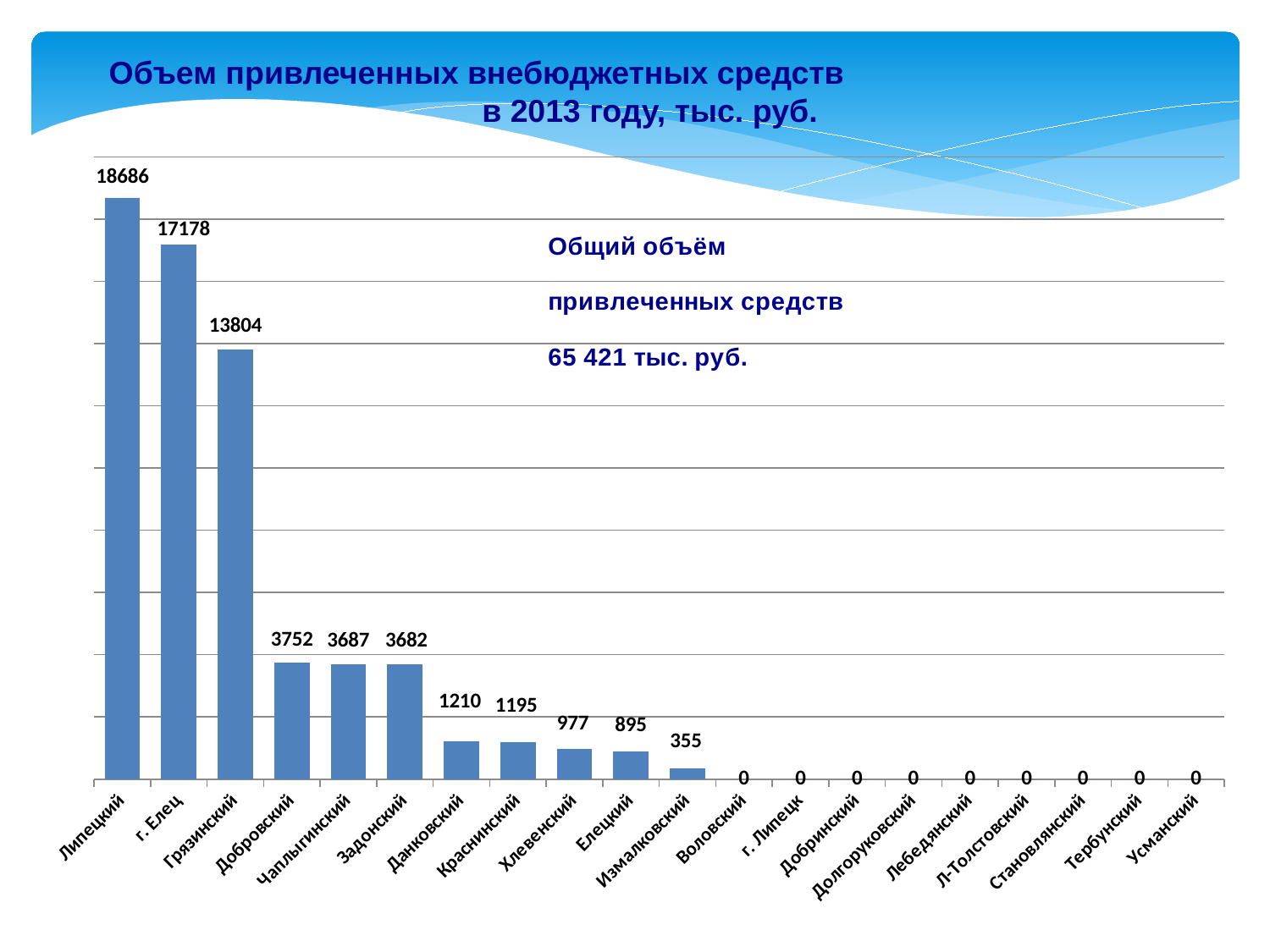

Объем привлеченных внебюджетных средств                                        в 2013 году, тыс. руб.

[unsupported chart]